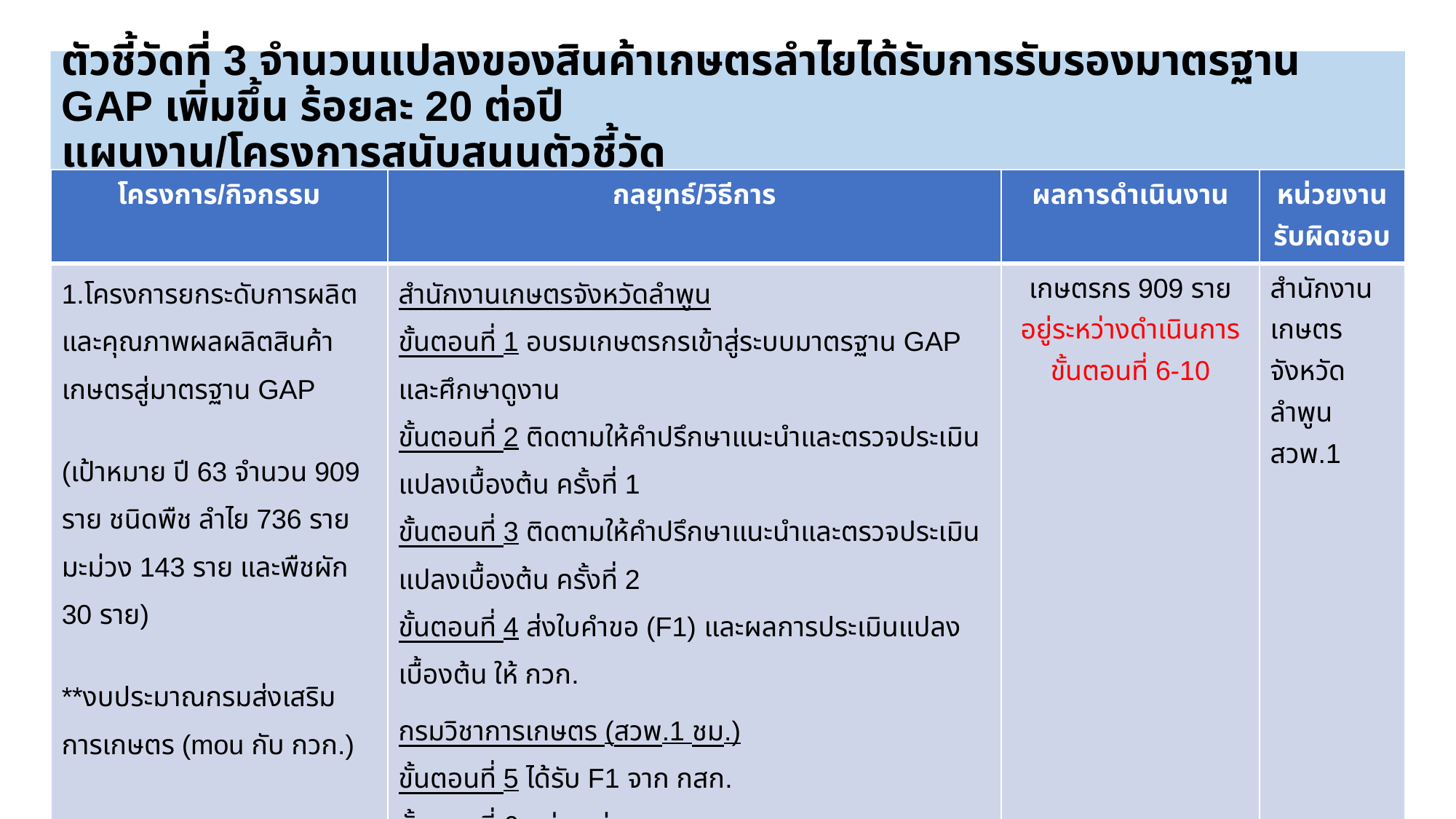

# ตัวชี้วัดที่ 3 จำนวนแปลงของสินค้าเกษตรลำไยได้รับการรับรองมาตรฐาน GAP เพิ่มขึ้น ร้อยละ 20 ต่อปี แผนงาน/โครงการสนับสนุนตัวชี้วัด
| โครงการ/กิจกรรม | กลยุทธ์/วิธีการ | ผลการดำเนินงาน | หน่วยงานรับผิดชอบ |
| --- | --- | --- | --- |
| 1.โครงการยกระดับการผลิตและคุณภาพผลผลิตสินค้าเกษตรสู่มาตรฐาน GAP   (เป้าหมาย ปี 63 จำนวน 909 ราย ชนิดพืช ลำไย 736 ราย มะม่วง 143 ราย และพืชผัก 30 ราย)   \*\*งบประมาณกรมส่งเสริมการเกษตร (mou กับ กวก.) | สำนักงานเกษตรจังหวัดลำพูน ขั้นตอนที่ 1 อบรมเกษตรกรเข้าสู่ระบบมาตรฐาน GAP และศึกษาดูงาน ขั้นตอนที่ 2 ติดตามให้คำปรึกษาแนะนำและตรวจประเมินแปลงเบื้องต้น ครั้งที่ 1 ขั้นตอนที่ 3 ติดตามให้คำปรึกษาแนะนำและตรวจประเมินแปลงเบื้องต้น ครั้งที่ 2 ขั้นตอนที่ 4 ส่งใบคำขอ (F1) และผลการประเมินแปลงเบื้องต้น ให้ กวก. กรมวิชาการเกษตร (สวพ.1 ชม.) ขั้นตอนที่ 5 ได้รับ F1 จาก กสก. ขั้นตอนที่ 6 อยู่ระหว่างตรวจสอบเอกสาร ขั้นตอนที่ 7 คืนแปลง (แปลงซ้ำ/หลักฐานไม่ครบ) ขั้นตอนที่ 8 อยู่ระหว่างการตรวจ ขั้นตอนที่ 9 ยกเลิกคำขอ/ไม่ผ่านการรับรอง ขั้นตอนที่ 10 ได้การรับรอง GAP | เกษตรกร 909 ราย อยู่ระหว่างดำเนินการ ขั้นตอนที่ 6-10 | สำนักงานเกษตรจังหวัดลำพูน สวพ.1 |